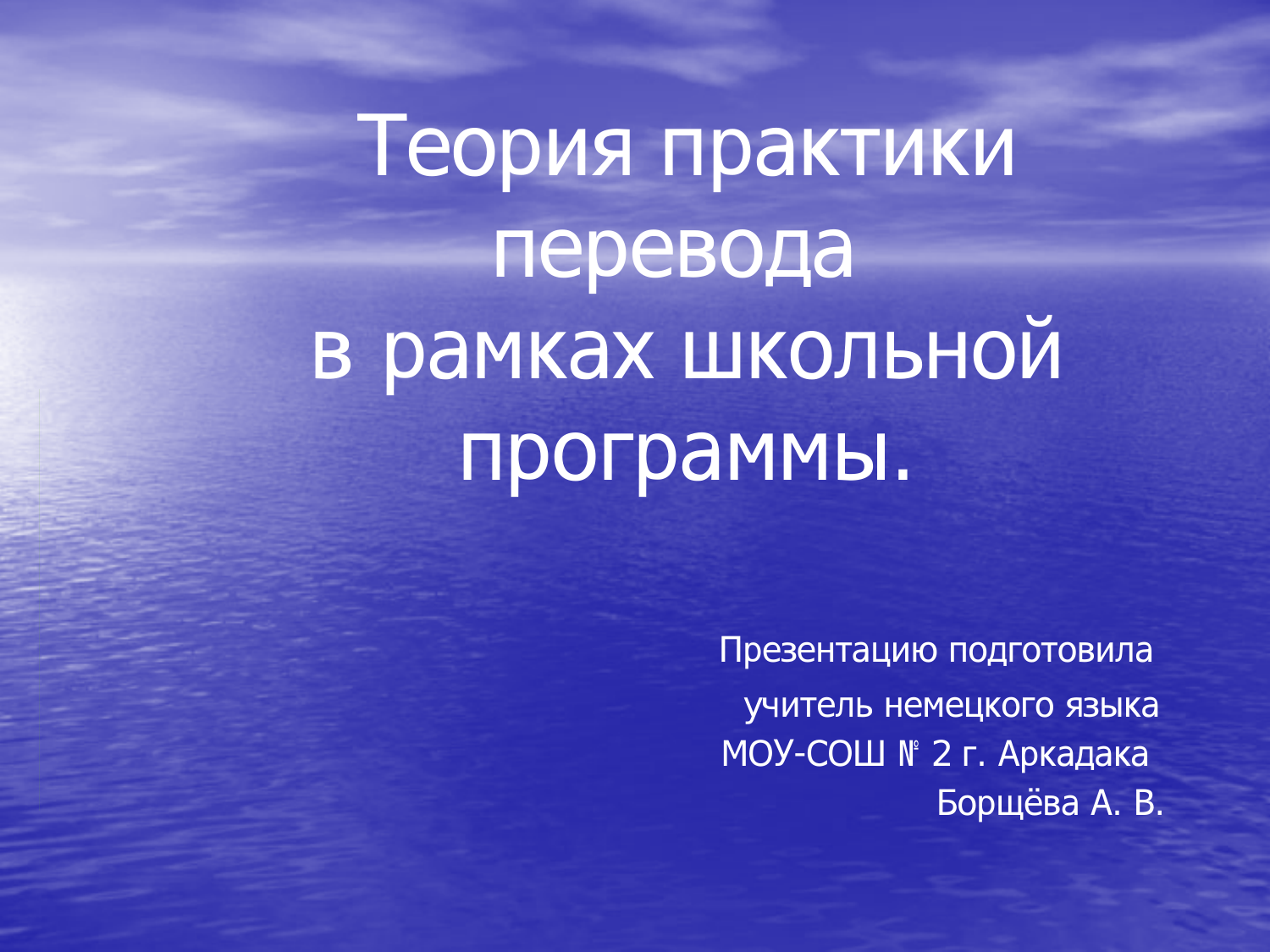

Теория практики перевода
в рамках школьной программы.

                          Презентацию подготовила
                                                учитель немецкого языка
                                             МОУ-СОШ № 2 г. Аркадака
                                                                  Борщёва А. В.
#